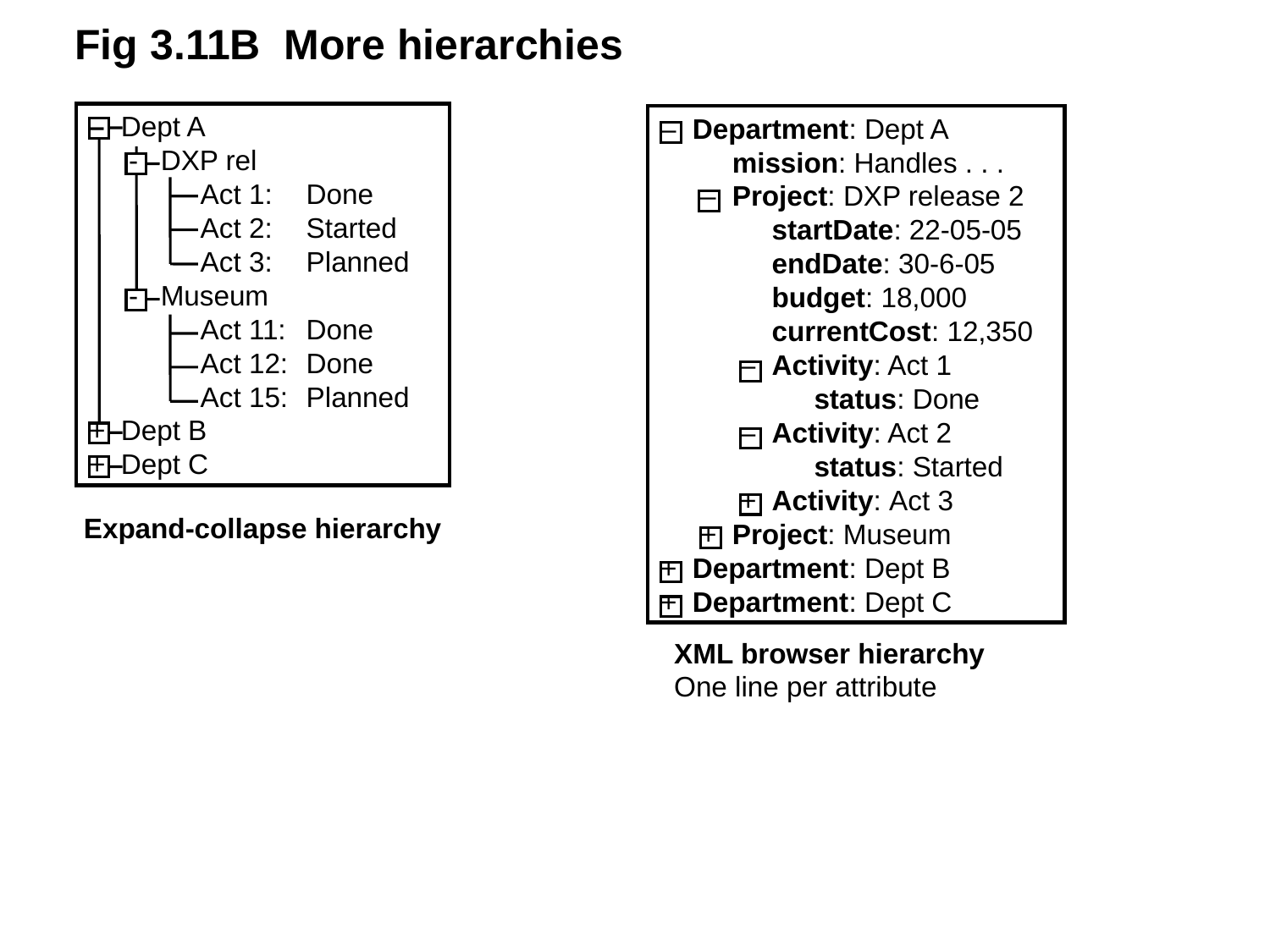

Fig 3.11B  More hierarchies
 –	Dept A
	 -	DXP rel
			Act 1:	Done
			Act 2:	Started
			Act 3:	Planned
	 -	Museum
			Act 11:	Done
			Act 12:	Done
			Act 15:	Planned
 +	Dept B
 +	Dept C

Expand-collapse hierarchy
 –	Department: Dept A
		mission: Handles . . .
	 – 	Project: DXP release 2
			startDate: 22-05-05
			endDate: 30-6-05
			budget: 18,000
			currentCost: 12,350
		 – 	Activity: Act 1
				status: Done
		 –	Activity: Act 2
				status: Started
		 +	Activity: Act 3
	 +	Project: Museum
 +	Department: Dept B
 +	Department: Dept C

XML browser hierarchy
One line per attribute